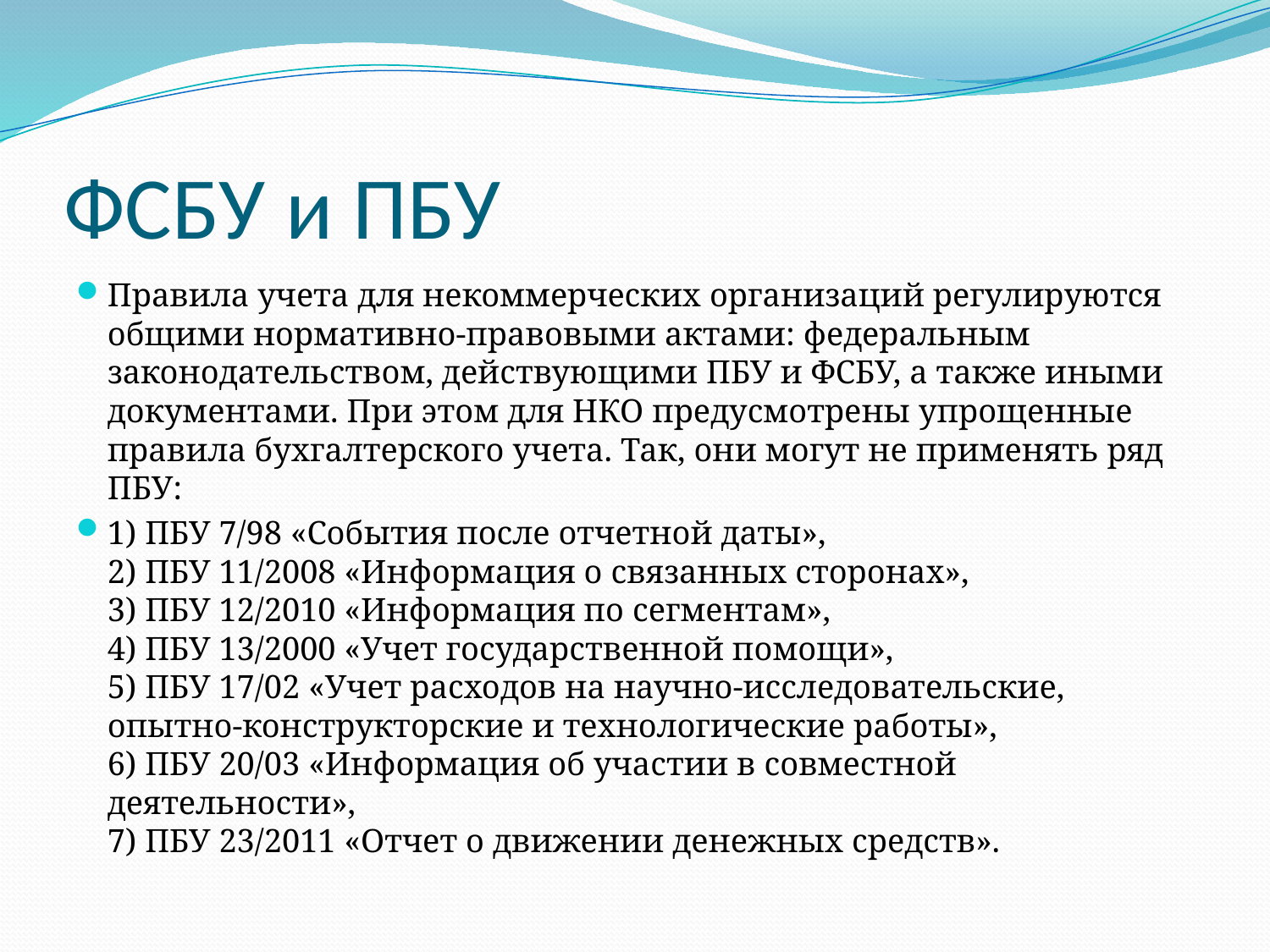

# ФСБУ и ПБУ
Правила учета для некоммерческих организаций регулируются общими нормативно-правовыми актами: федеральным законодательством, действующими ПБУ и ФСБУ, а также иными документами. При этом для НКО предусмотрены упрощенные правила бухгалтерского учета. Так, они могут не применять ряд ПБУ:
1) ПБУ 7/98 «События после отчетной даты»,
2) ПБУ 11/2008 «Информация о связанных сторонах»,
3) ПБУ 12/2010 «Информация по сегментам»,
4) ПБУ 13/2000 «Учет государственной помощи»,
5) ПБУ 17/02 «Учет расходов на научно-исследовательские, опытно-конструкторские и технологические работы»,
6) ПБУ 20/03 «Информация об участии в совместной деятельности»,
7) ПБУ 23/2011 «Отчет о движении денежных средств».